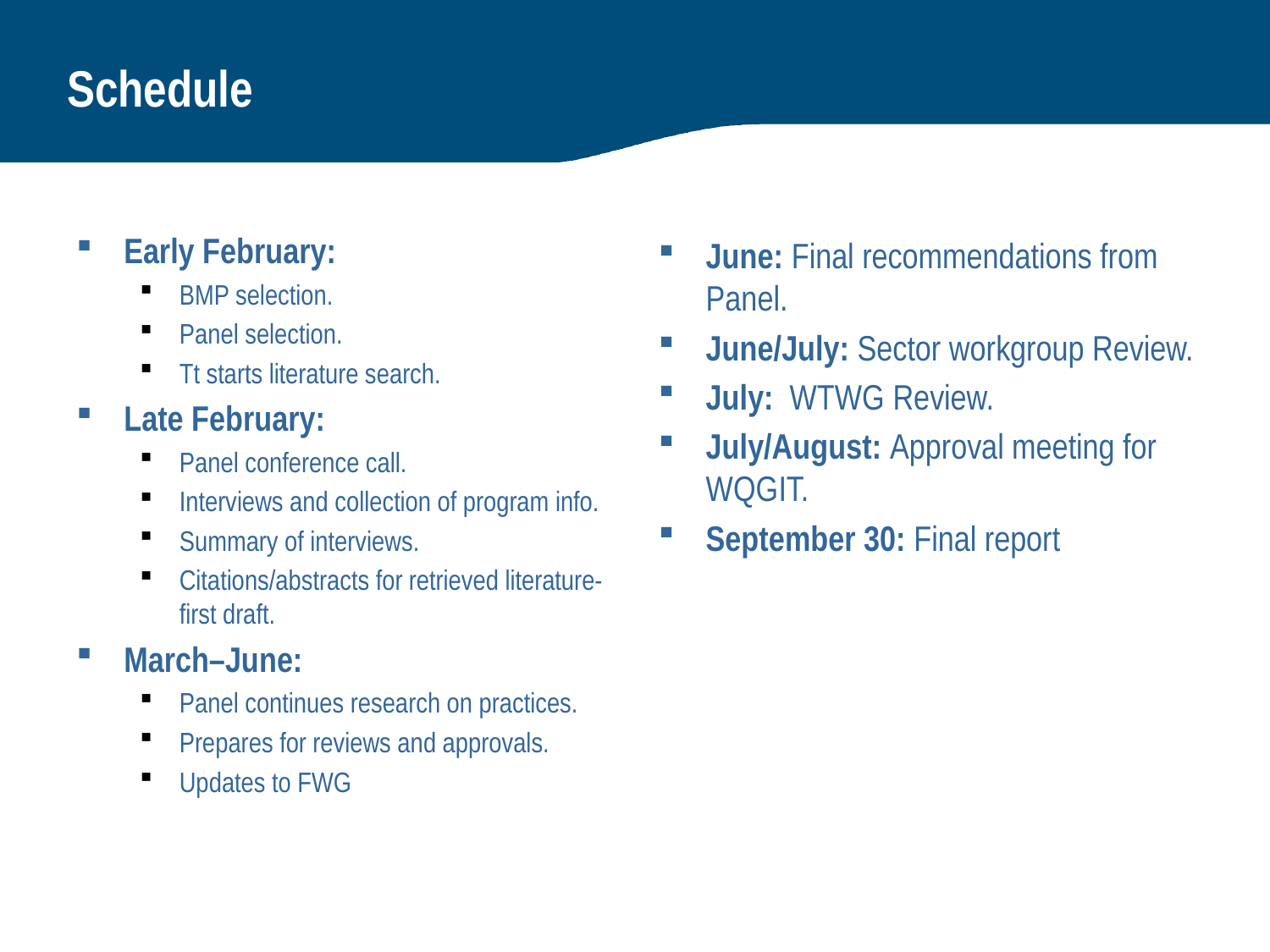

# Schedule
Early February:
BMP selection.
Panel selection.
Tt starts literature search.
Late February:
Panel conference call.
Interviews and collection of program info.
Summary of interviews.
Citations/abstracts for retrieved literature-first draft.
March–June:
Panel continues research on practices.
Prepares for reviews and approvals.
Updates to FWG

June: Final recommendations from Panel.
June/July: Sector workgroup Review.
July:  WTWG Review.
July/August: Approval meeting for WQGIT.
September 30: Final report